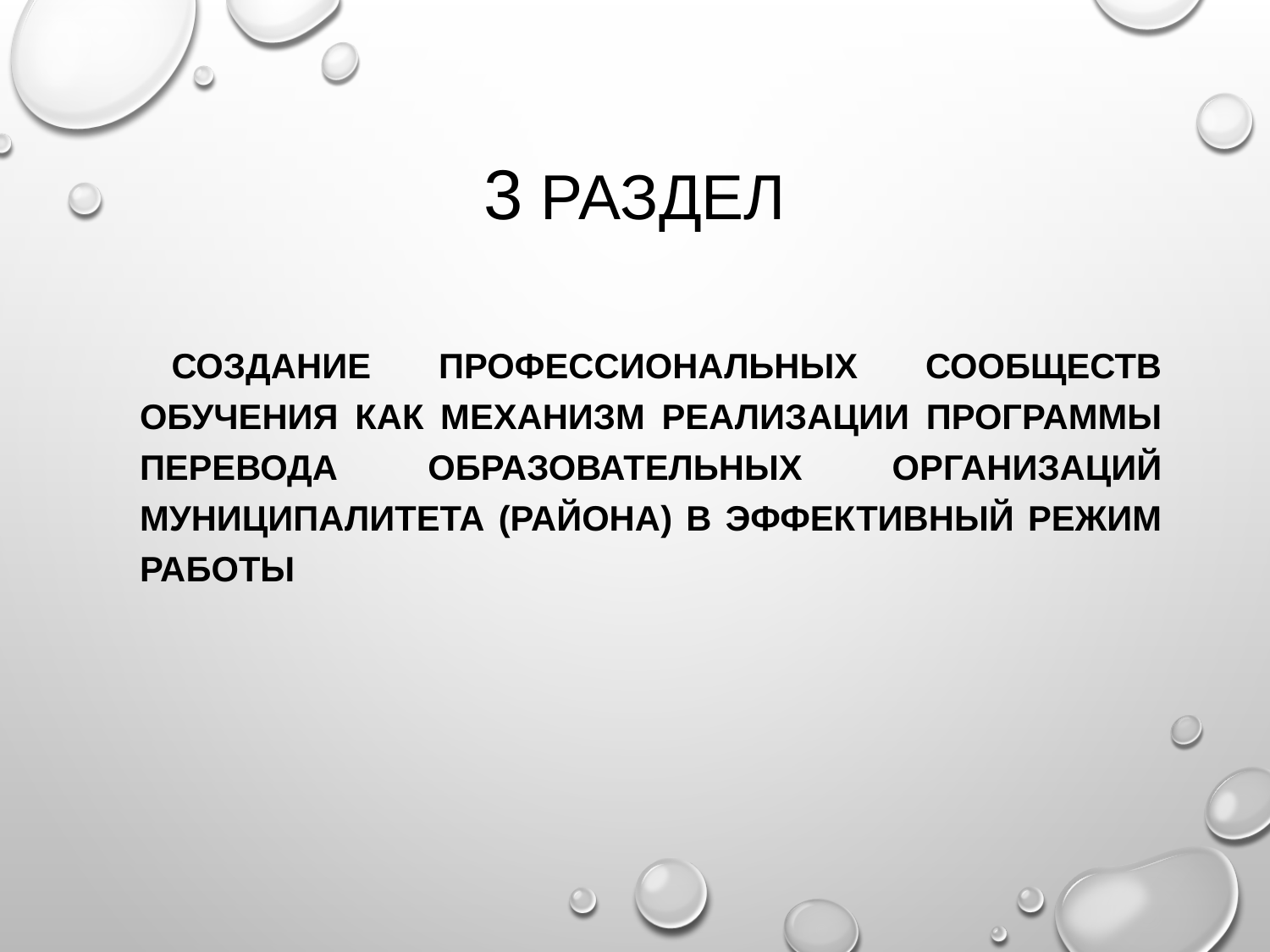

# 3 раздел
Создание профессиональных сообществ обучения как механизм реализации программы перевода образовательных организаций муниципалитета (района) в эффективный режим работы